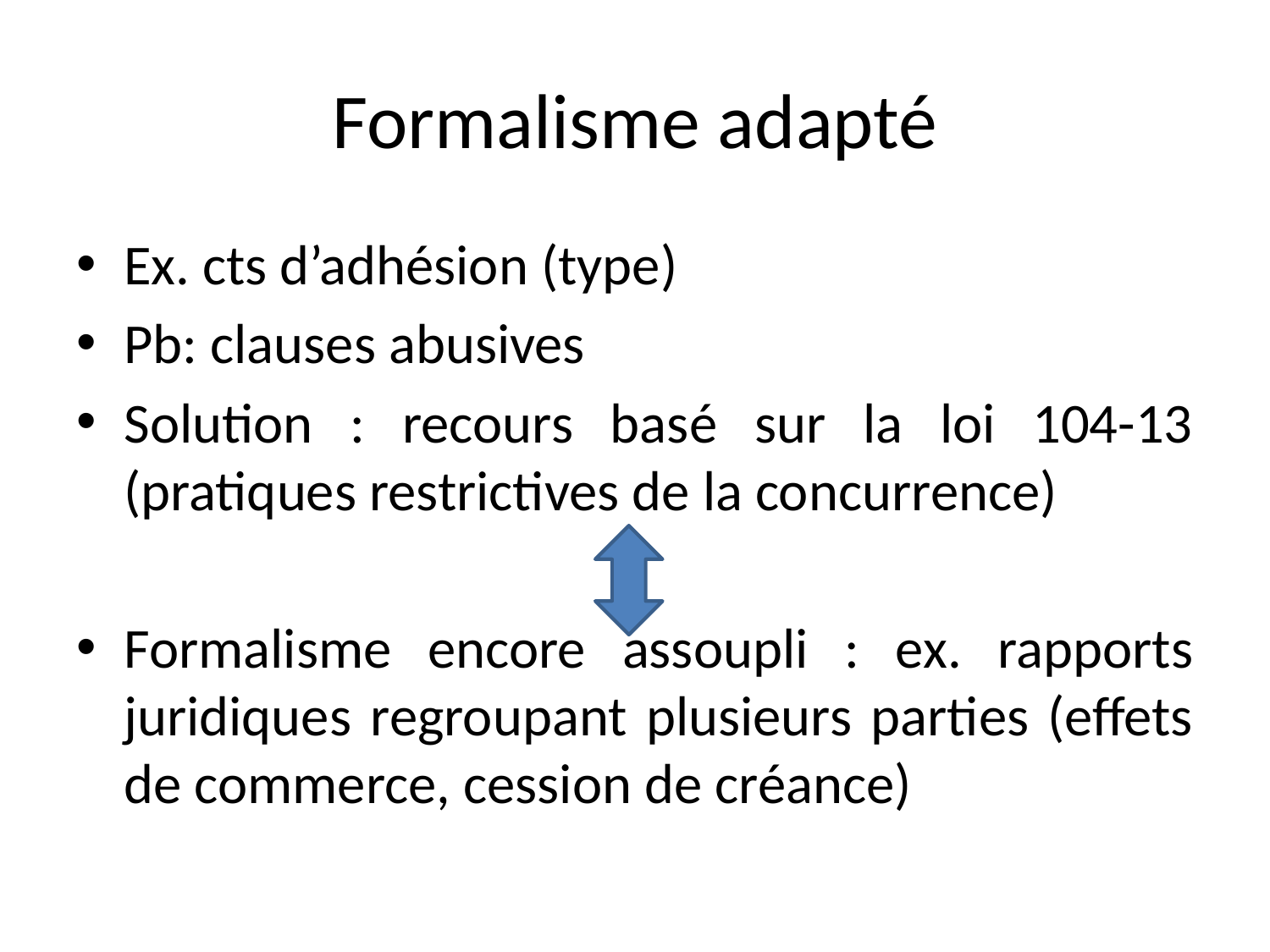

# Formalisme adapté
Ex. cts d’adhésion (type)
Pb: clauses abusives
Solution : recours basé sur la loi 104-13 (pratiques restrictives de la concurrence)

Formalisme encore assoupli : ex. rapports juridiques regroupant plusieurs parties (effets de commerce, cession de créance)